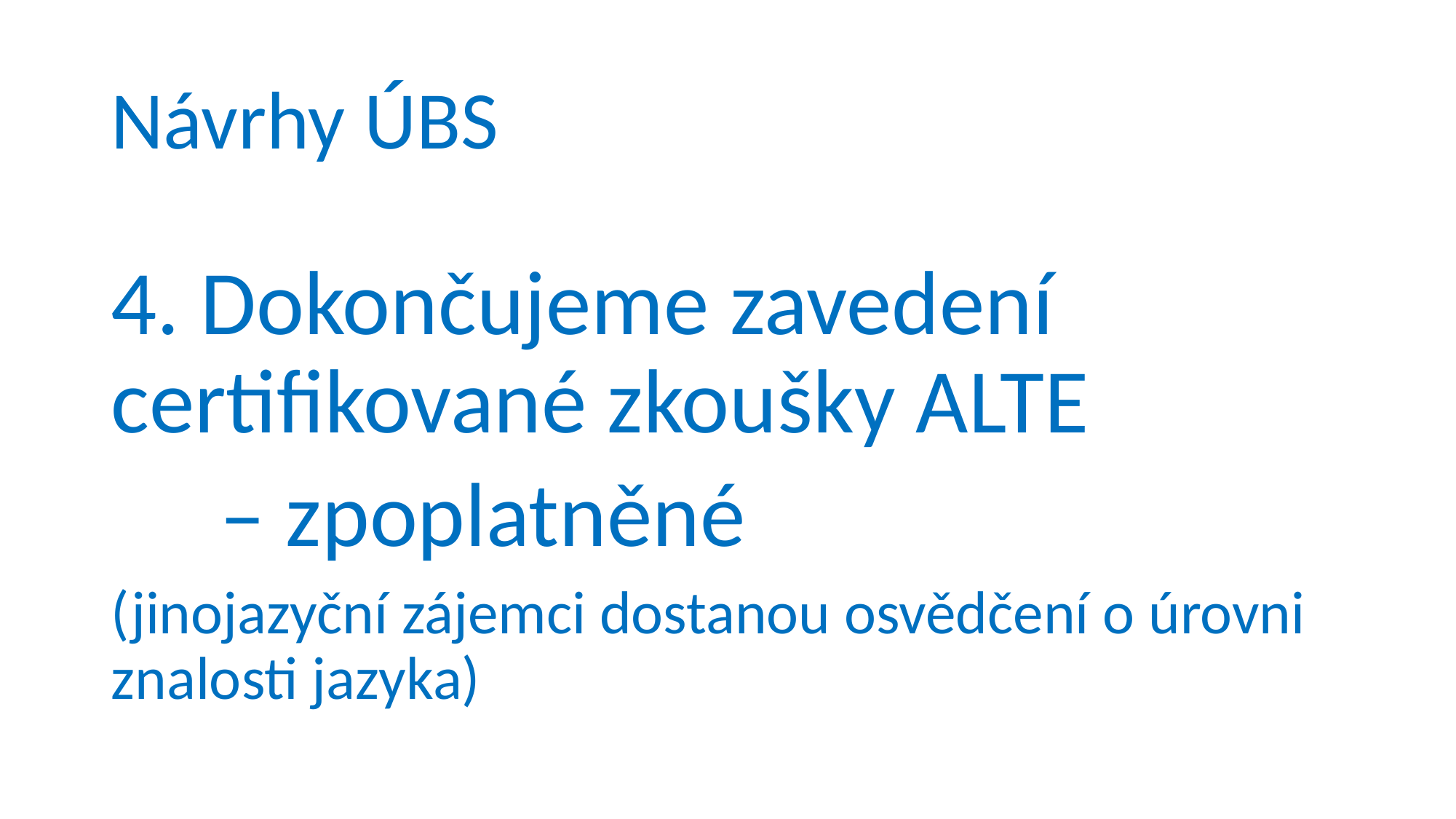

# Návrhy ÚBS

4. Dokončujeme zavedení 	certifikované zkoušky ALTE
	– zpoplatněné
(jinojazyční zájemci dostanou osvědčení o úrovni znalosti jazyka)